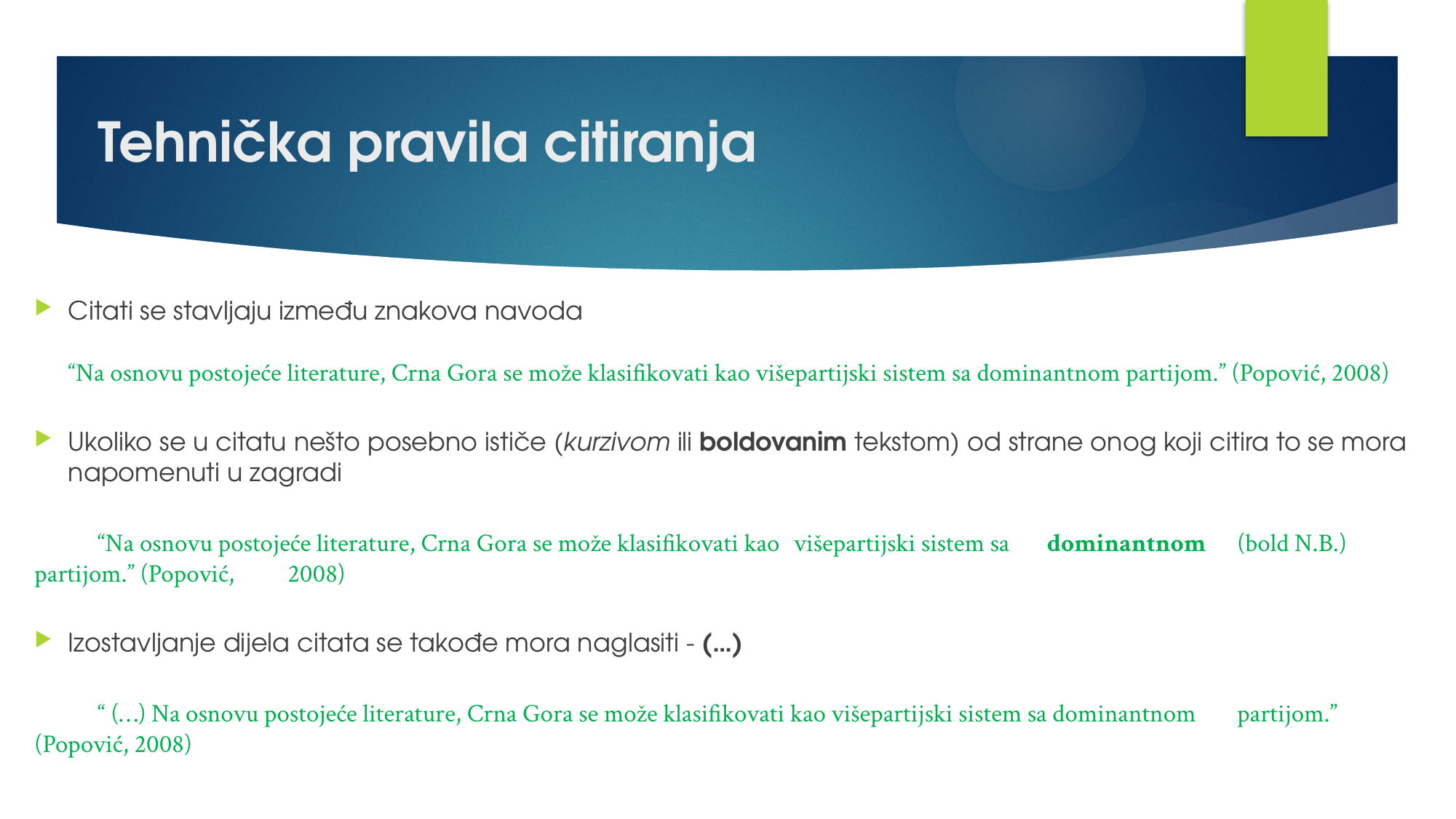

# Tehnička pravila citiranja
Citati se stavljaju između znakova navoda
“Na osnovu postojeće literature, Crna Gora se može klasifikovati kao višepartijski sistem sa dominantnom partijom.” (Popović, 2008)
Ukoliko se u citatu nešto posebno ističe (kurzivom ili boldovanim tekstom) od strane onog koji citira to se mora napomenuti u zagradi
	“Na osnovu postojeće literature, Crna Gora se može klasifikovati kao 	višepartijski sistem sa 	dominantnom 	(bold N.B.) partijom.” (Popović, 	2008)
Izostavljanje dijela citata se takođe mora naglasiti - (…)
	“ (…) Na osnovu postojeće literature, Crna Gora se može klasifikovati kao višepartijski sistem sa dominantnom 	partijom.” (Popović, 2008)